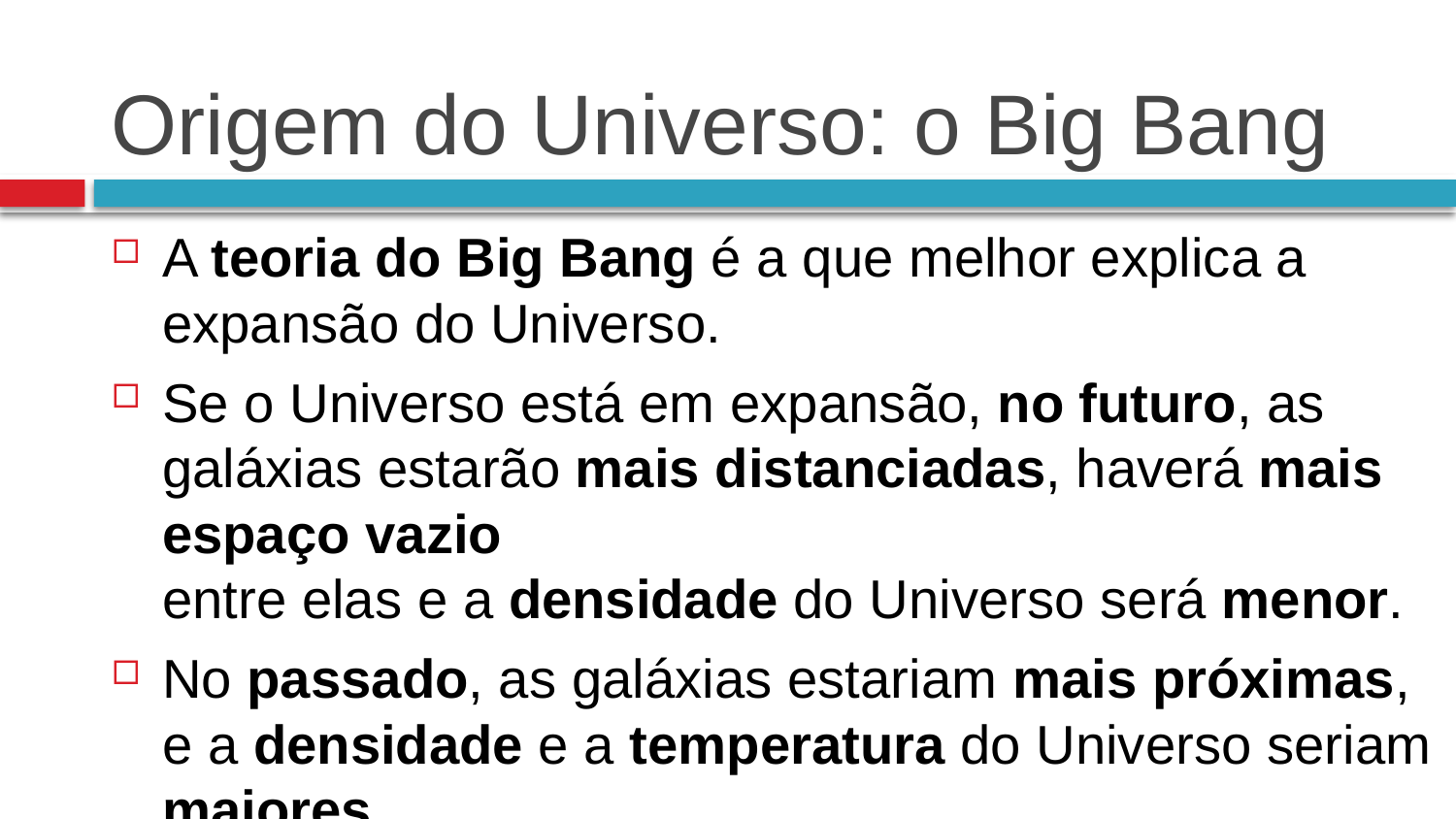

# Origem do Universo: o Big Bang
A teoria do Big Bang é a que melhor explica a expansão do Universo.
Se o Universo está em expansão, no futuro, as galáxias estarão mais distanciadas, haverá mais espaço vazio
entre elas e a densidade do Universo será menor.
No passado, as galáxias estariam mais próximas, e a densidade e a temperatura do Universo seriam maiores.